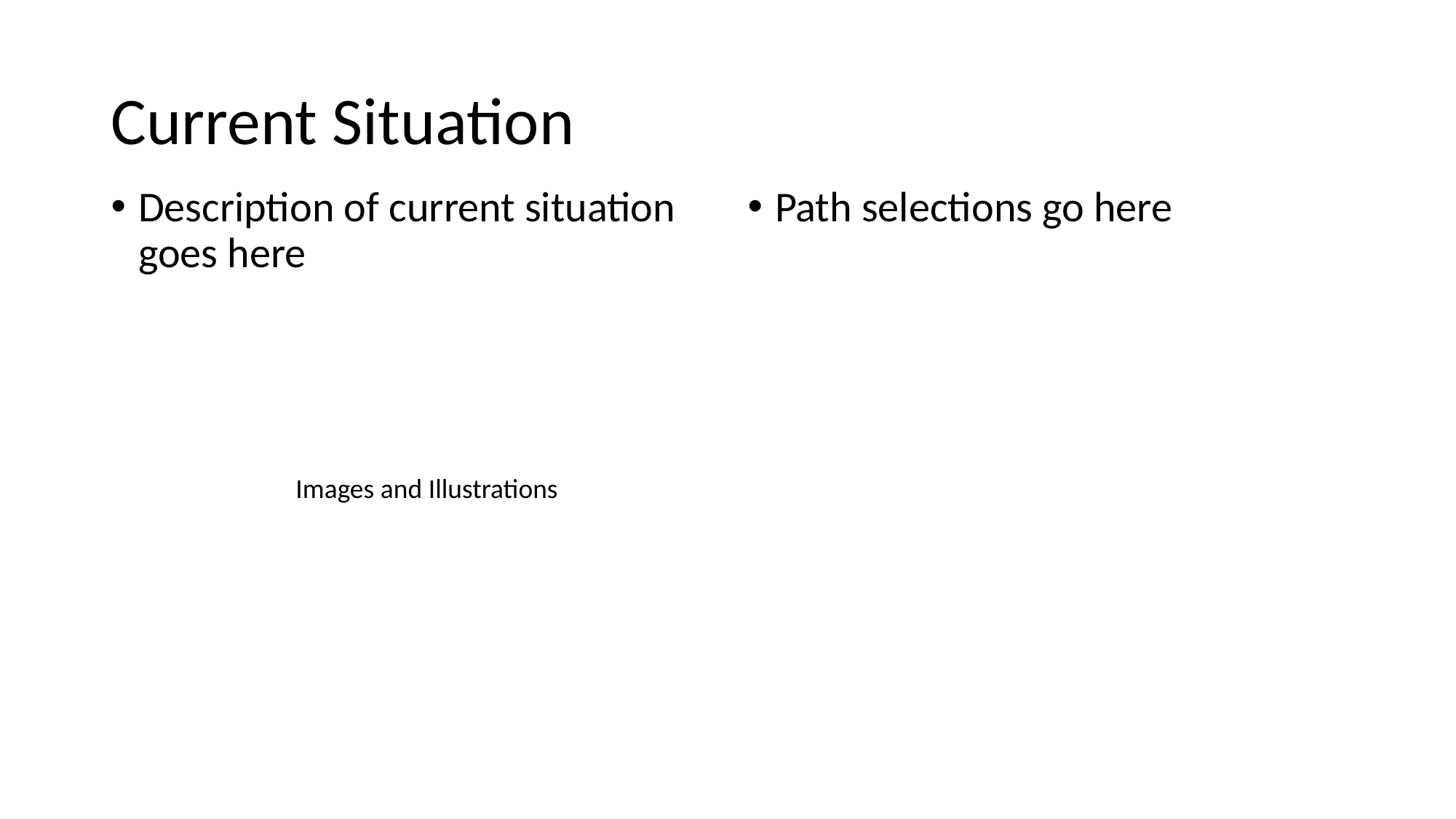

# Current Situation
Description of current situation goes here
Path selections go here
Images and Illustrations